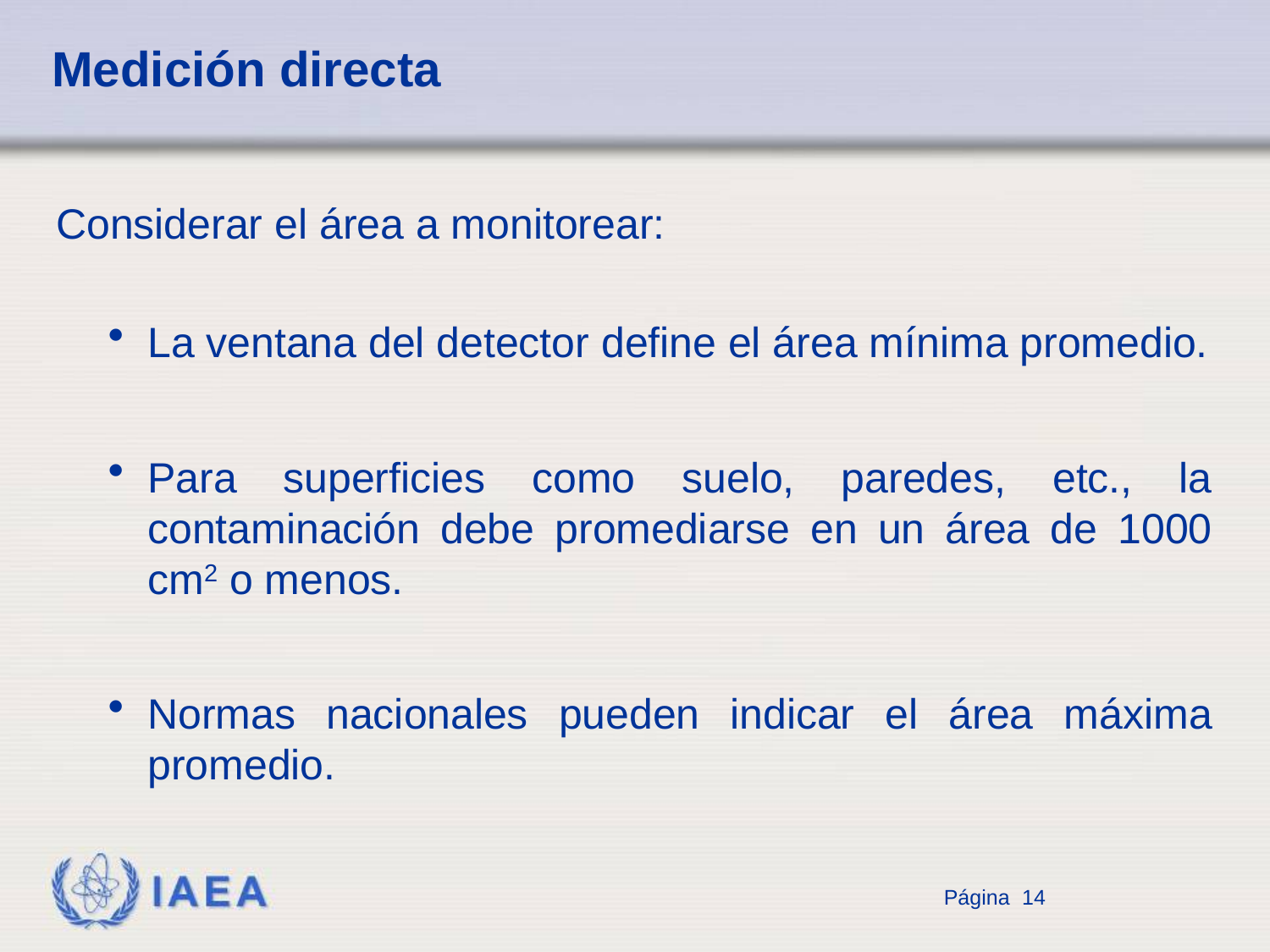

# Medición directa
 Considerar el área a monitorear:

La ventana del detector define el área mínima promedio.

Para superficies como suelo, paredes, etc., la contaminación debe promediarse en un área de 1000 cm2 o menos.

Normas nacionales pueden indicar el área máxima promedio.